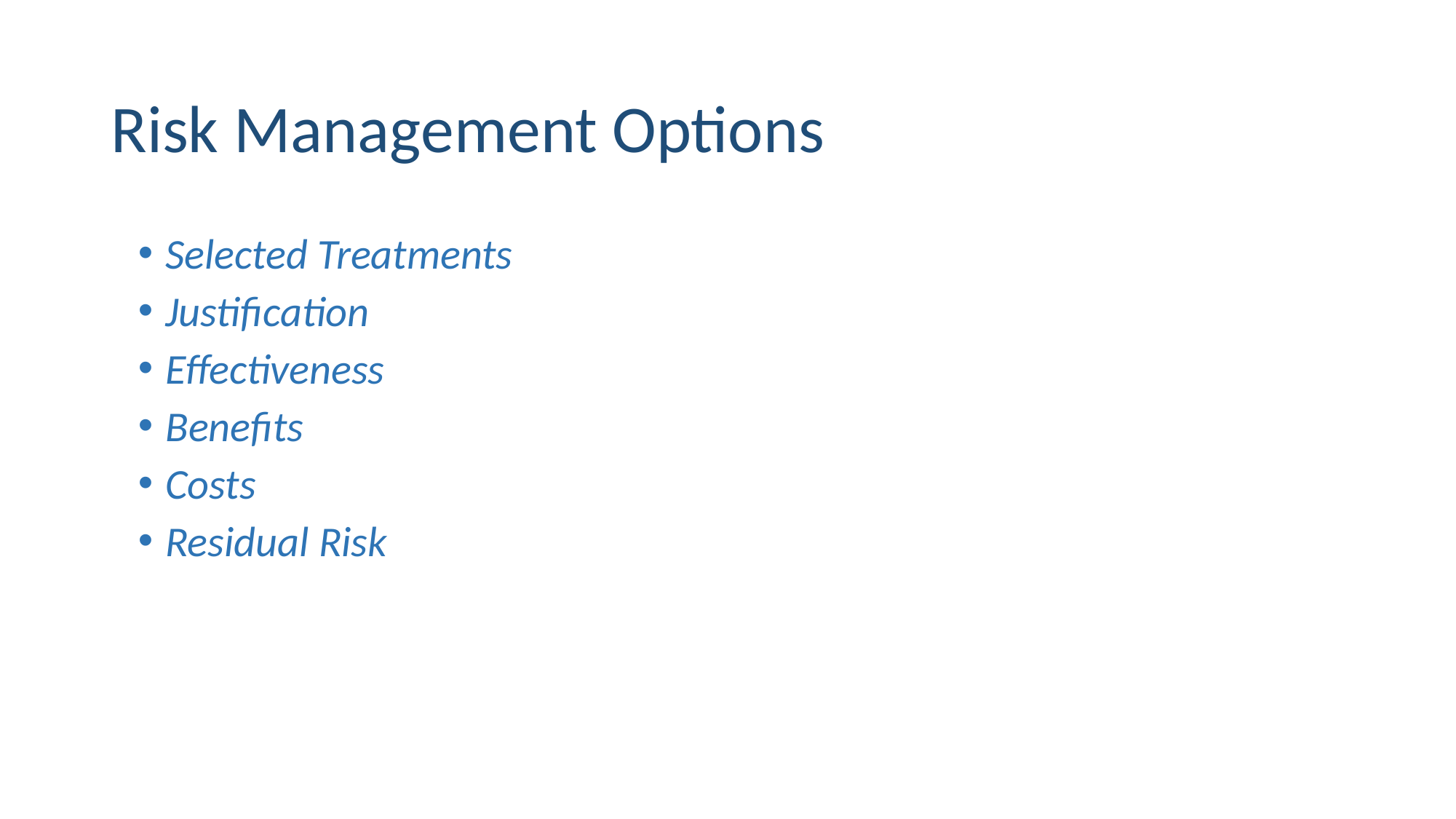

# Risk Management Options
Selected Treatments
Justification
Effectiveness
Benefits
Costs
Residual Risk